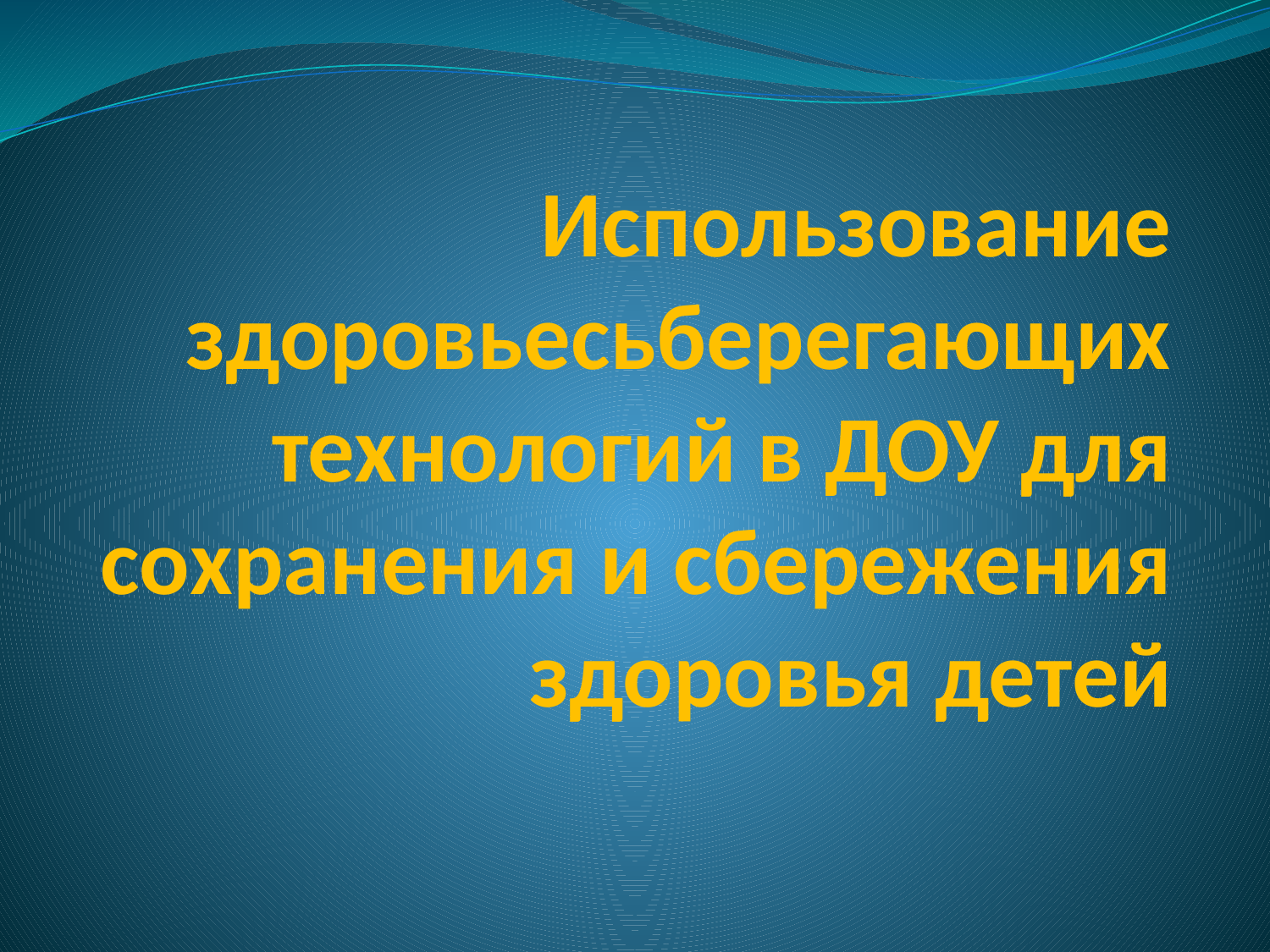

# Использование здоровьесьберегающих технологий в ДОУ для сохранения и сбережения здоровья детей